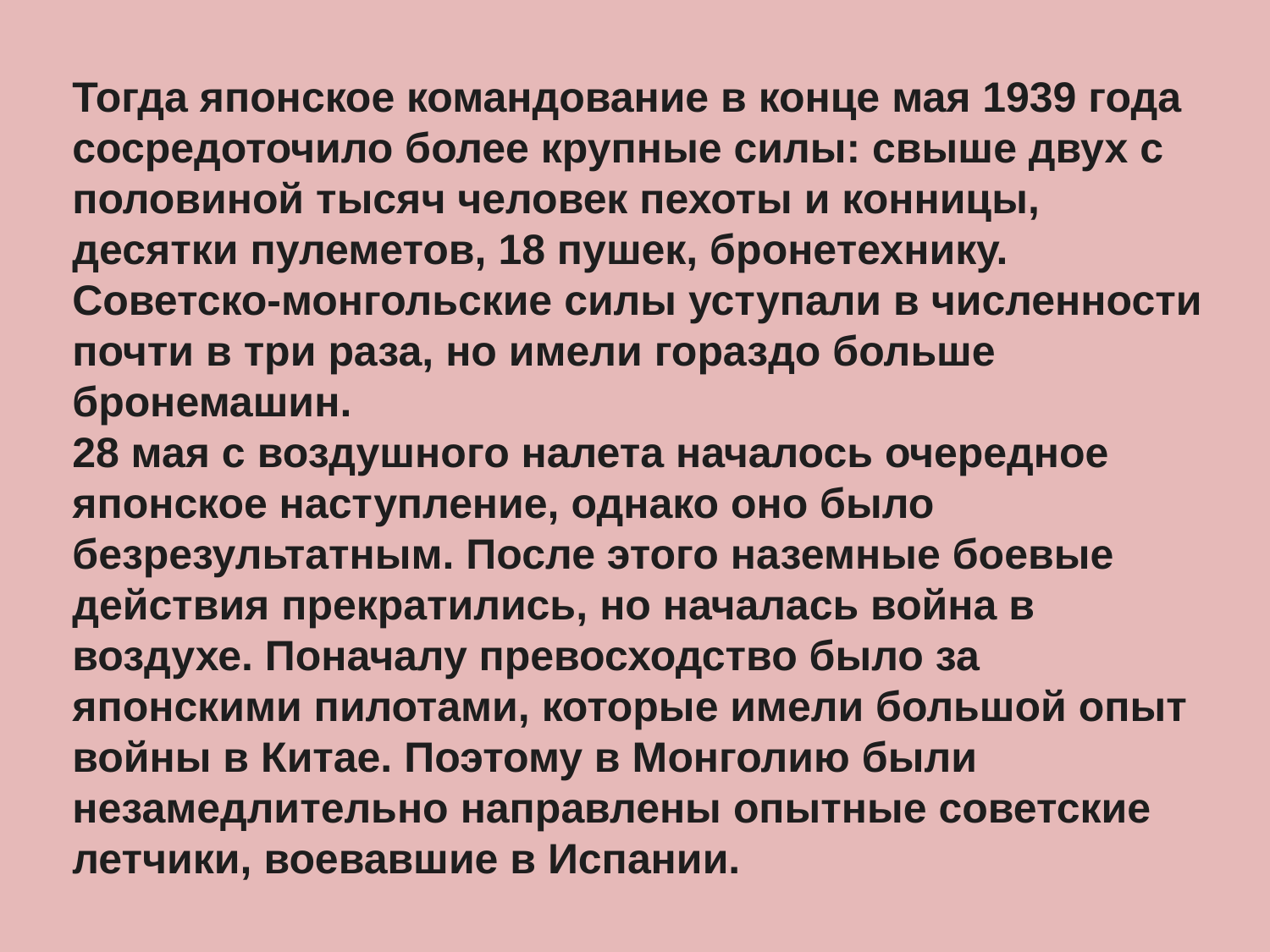

Тогда японское командование в конце мая 1939 года сосредоточило более крупные силы: свыше двух с половиной тысяч человек пехоты и конницы, десятки пулеметов, 18 пушек, бронетехнику. Советско-монгольские силы уступали в численности почти в три раза, но имели гораздо больше бронемашин.
28 мая с воздушного налета началось очередное японское наступление, однако оно было безрезультатным. После этого наземные боевые действия прекратились, но началась война в воздухе. Поначалу превосходство было за японскими пилотами, которые имели большой опыт войны в Китае. Поэтому в Монголию были незамедлительно направлены опытные советские летчики, воевавшие в Испании.